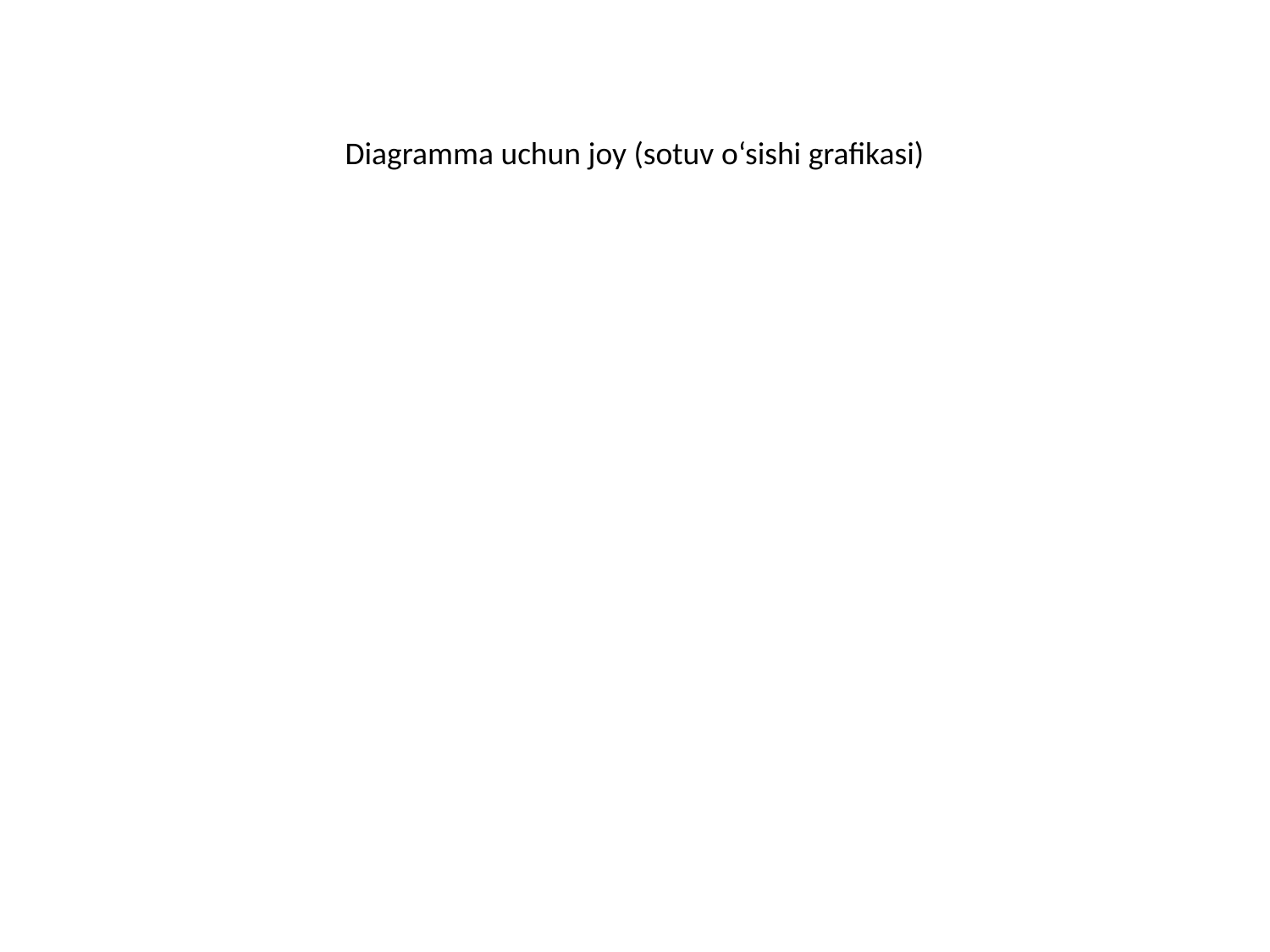

#
Diagramma uchun joy (sotuv o‘sishi grafikasi)